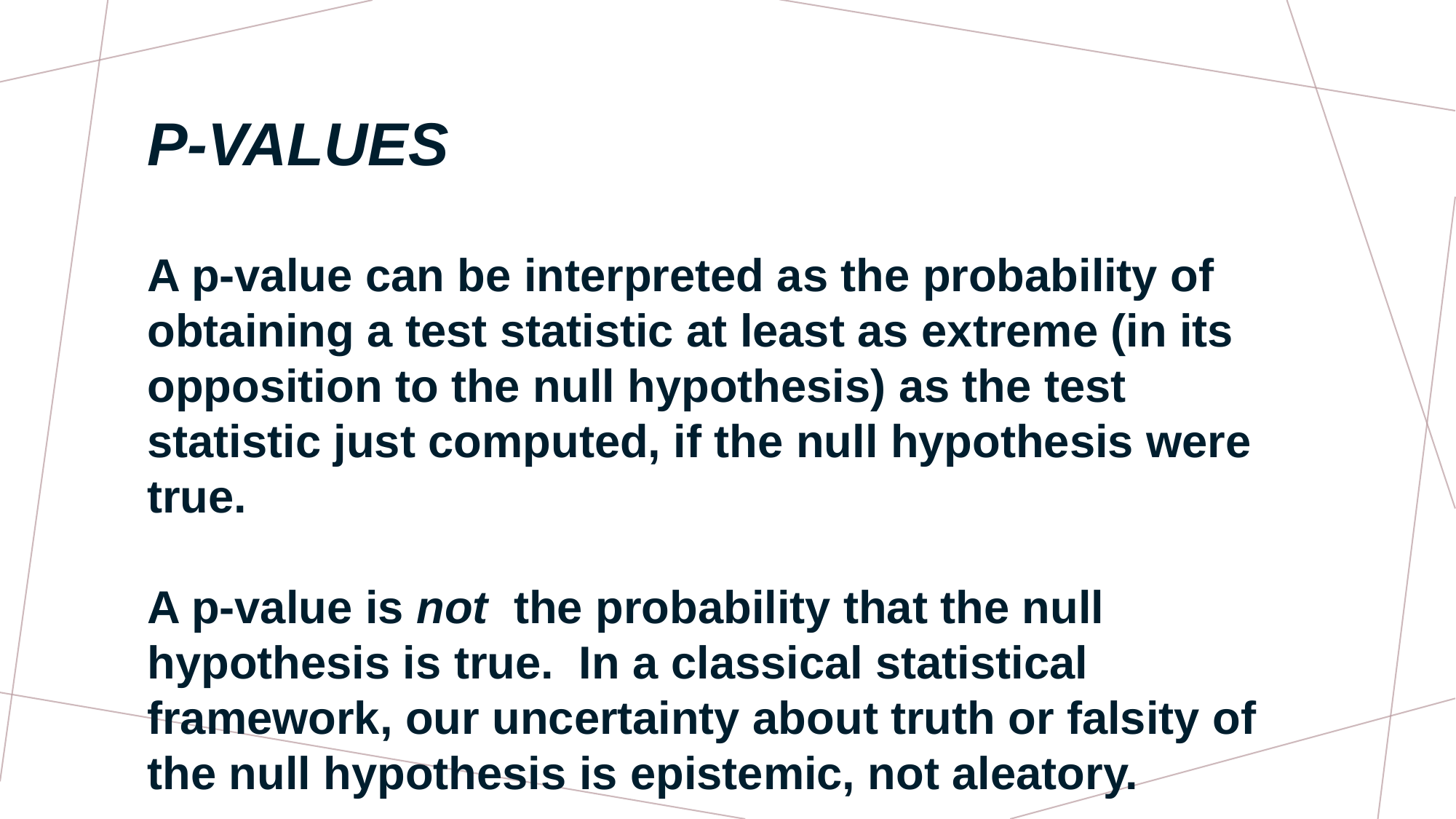

# P-VALUES
A p-value can be interpreted as the probability of obtaining a test statistic at least as extreme (in its opposition to the null hypothesis) as the test statistic just computed, if the null hypothesis were true.

A p-value is not  the probability that the null hypothesis is true.  In a classical statistical framework, our uncertainty about truth or falsity of the null hypothesis is epistemic, not aleatory.